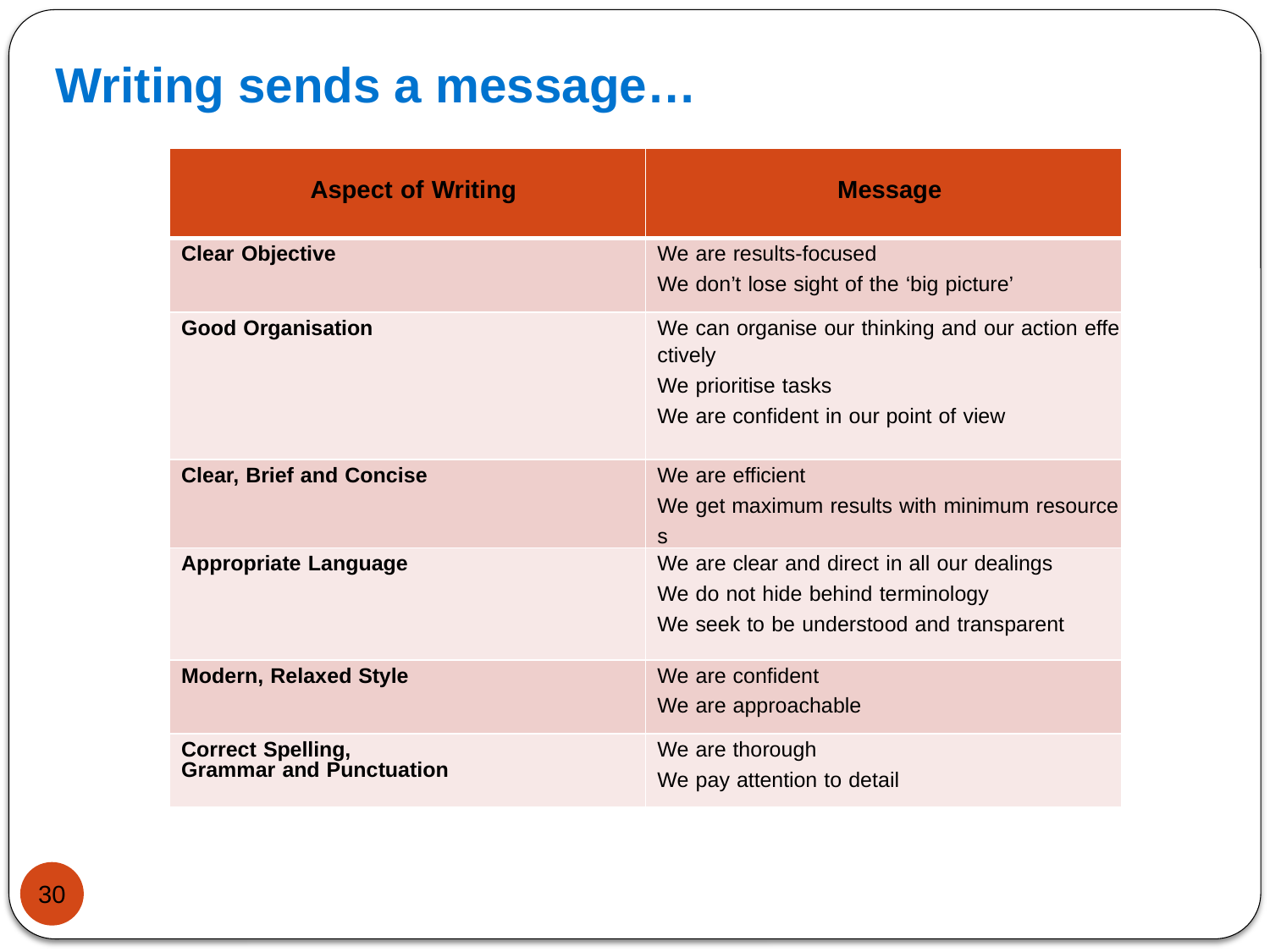

Writing sends a message…
| Aspect of Writing | Message |
| --- | --- |
| Clear Objective | We are results-focused We don’t lose sight of the ‘big picture’ |
| Good Organisation | We can organise our thinking and our action effectively We prioritise tasks We are confident in our point of view |
| Clear, Brief and Concise | We are efficient We get maximum results with minimum resources |
| Appropriate Language | We are clear and direct in all our dealings We do not hide behind terminology We seek to be understood and transparent |
| Modern, Relaxed Style | We are confident We are approachable |
| Correct Spelling, Grammar and Punctuation | We are thorough We pay attention to detail |

30